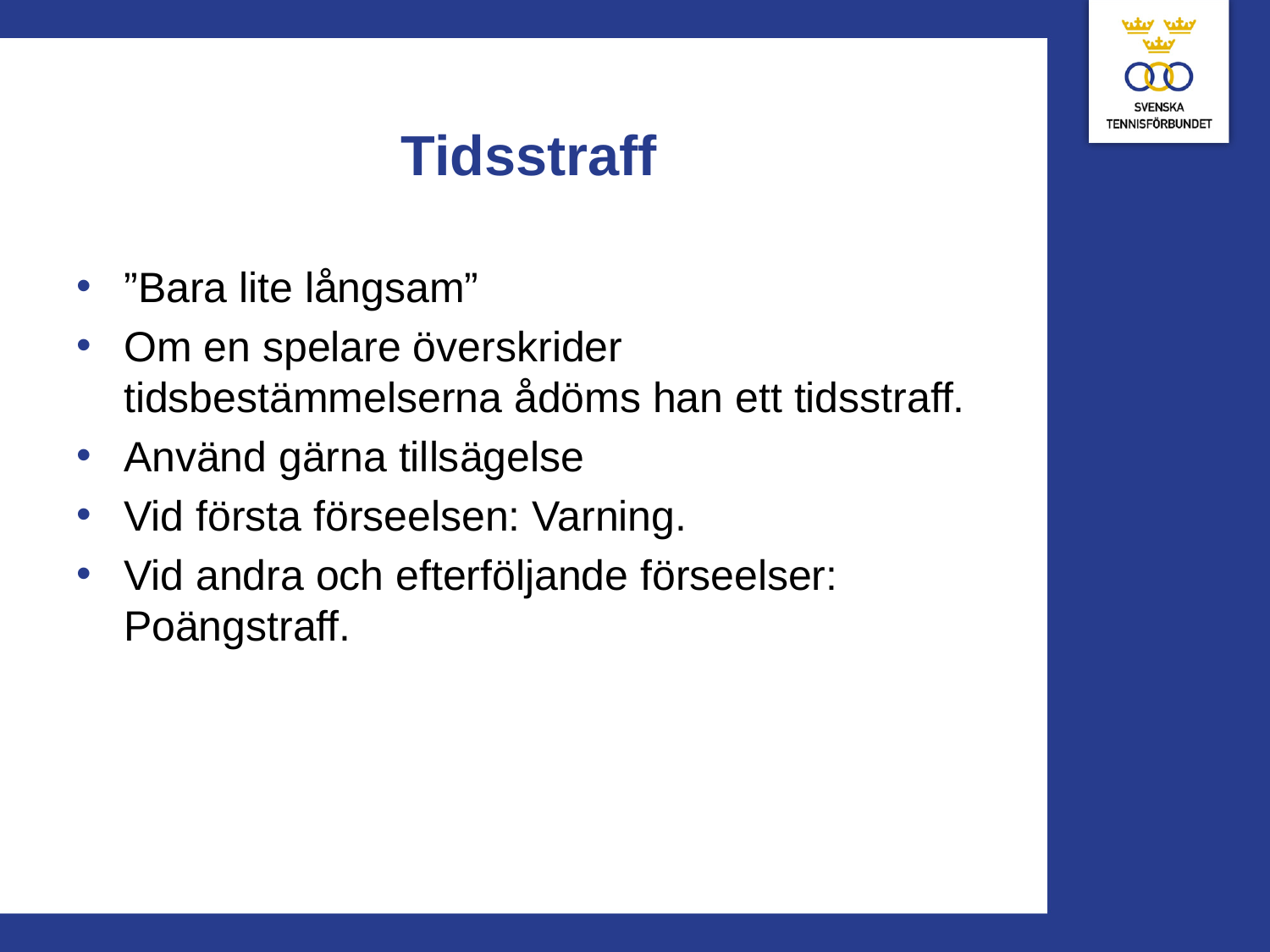

# Tidsstraff
”Bara lite långsam”
Om en spelare överskrider tidsbestämmelserna ådöms han ett tidsstraff.
Använd gärna tillsägelse
Vid första förseelsen: Varning.
Vid andra och efterföljande förseelser: Poängstraff.